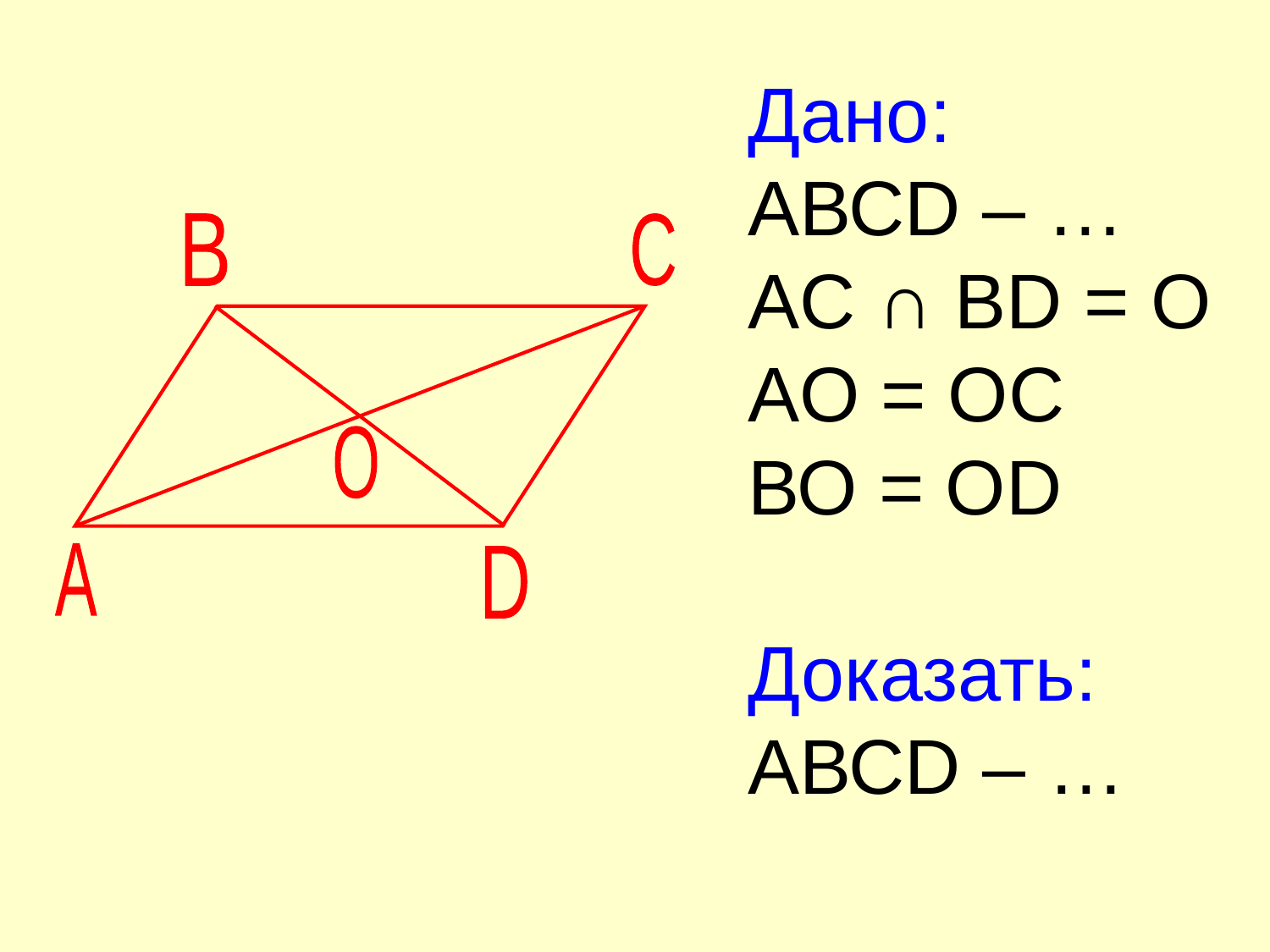

Дано:
АВСD – …
AС ∩ ВD = О
AО = ОС
ВО = ОD

Доказать:
АВСD – …
В
С

О
А
D